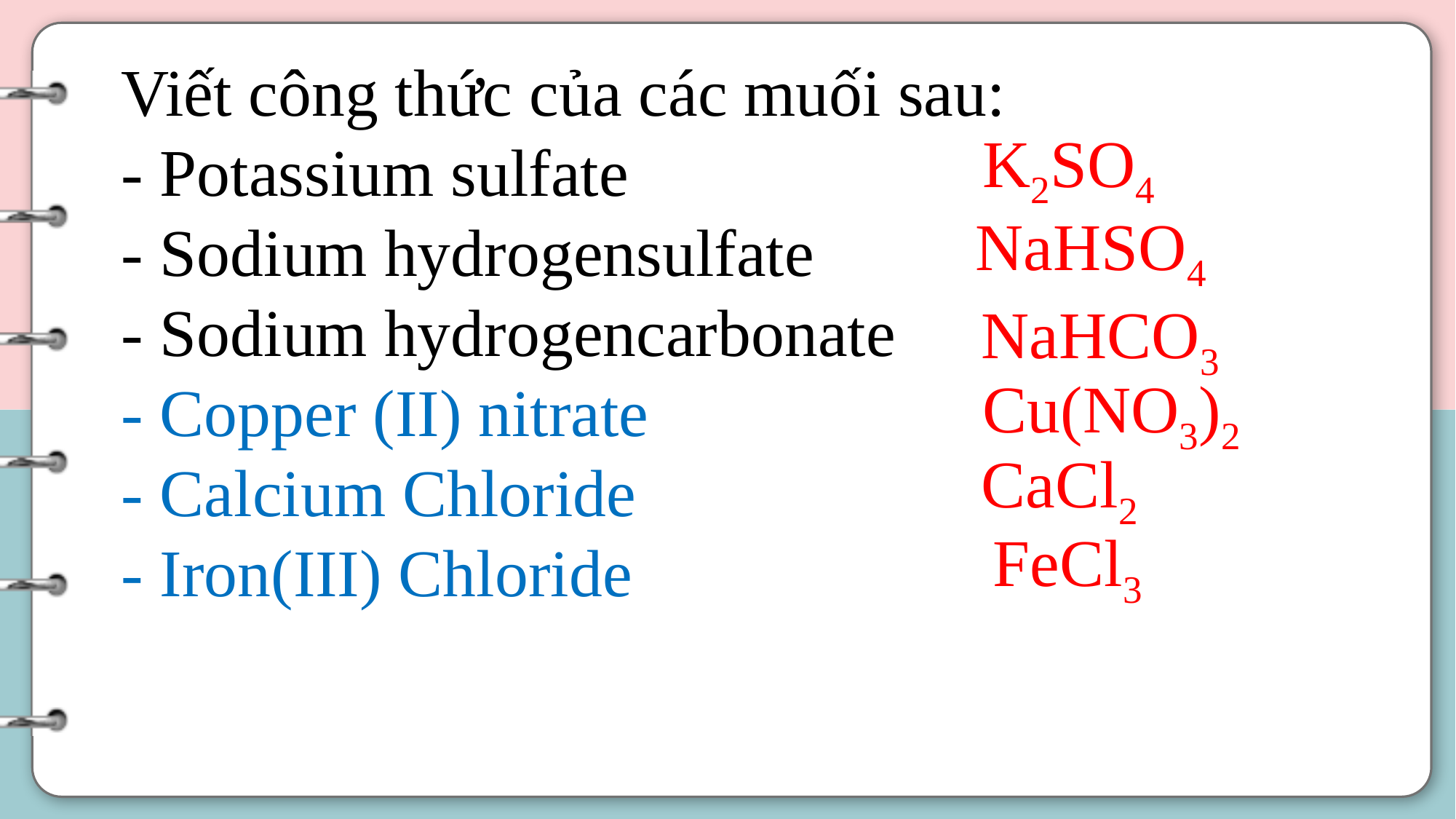

Viết công thức của các muối sau:
- Potassium sulfate
- Sodium hydrogensulfate
- Sodium hydrogencarbonate
- Copper (II) nitrate
- Calcium Chloride
- Iron(III) Chloride
K2SO4
NaHSO4
NaHCO3
Cu(NO3)2
CaCl2
FeCl3